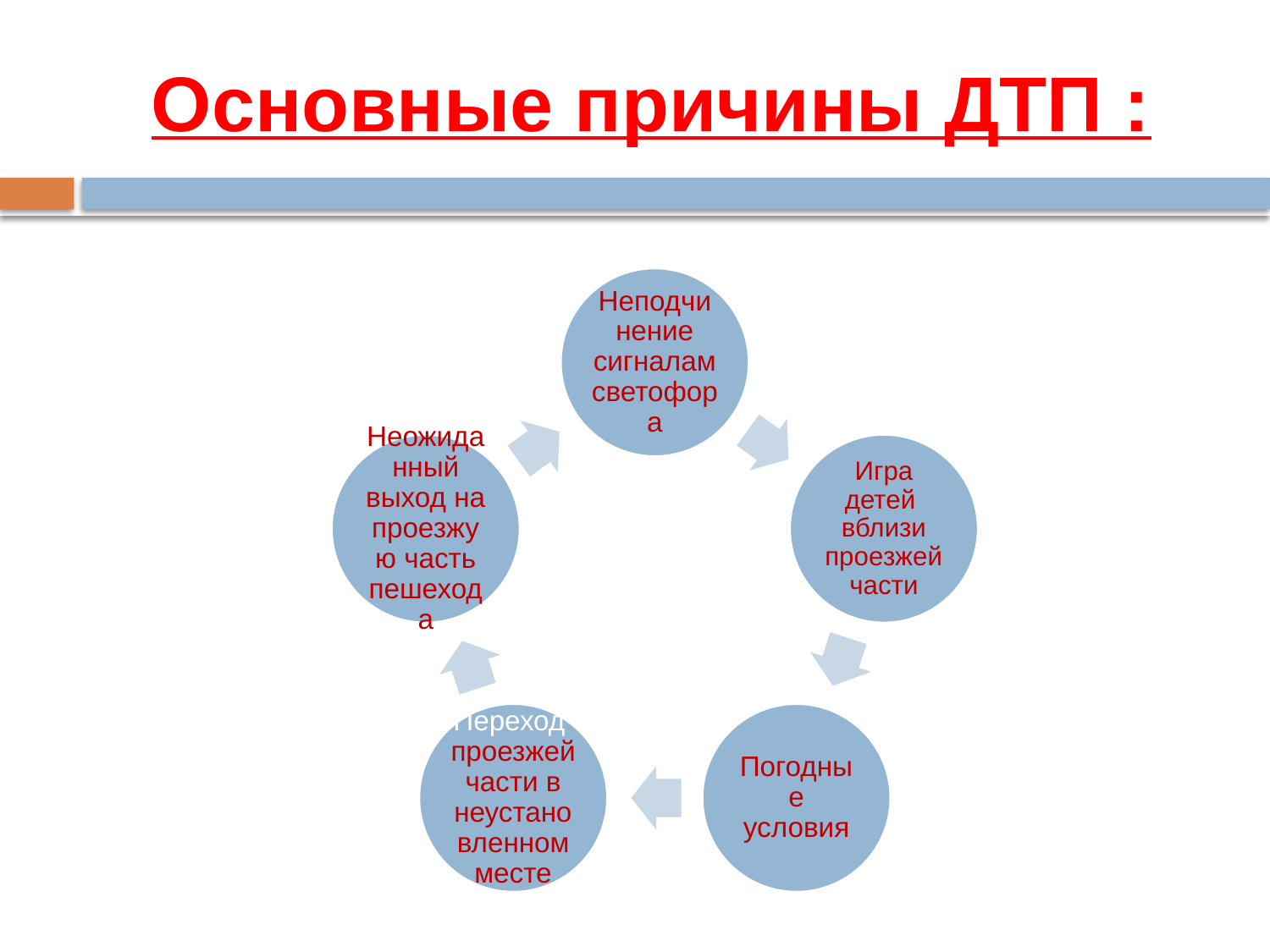

# Основные причины ДТП :

Неподчинение сигналам светофора

Игра детей  вблизи проезжей части

Погодные условия

Переход  проезжей части в неустановленном месте

Неожиданный выход на проезжую часть пешехода